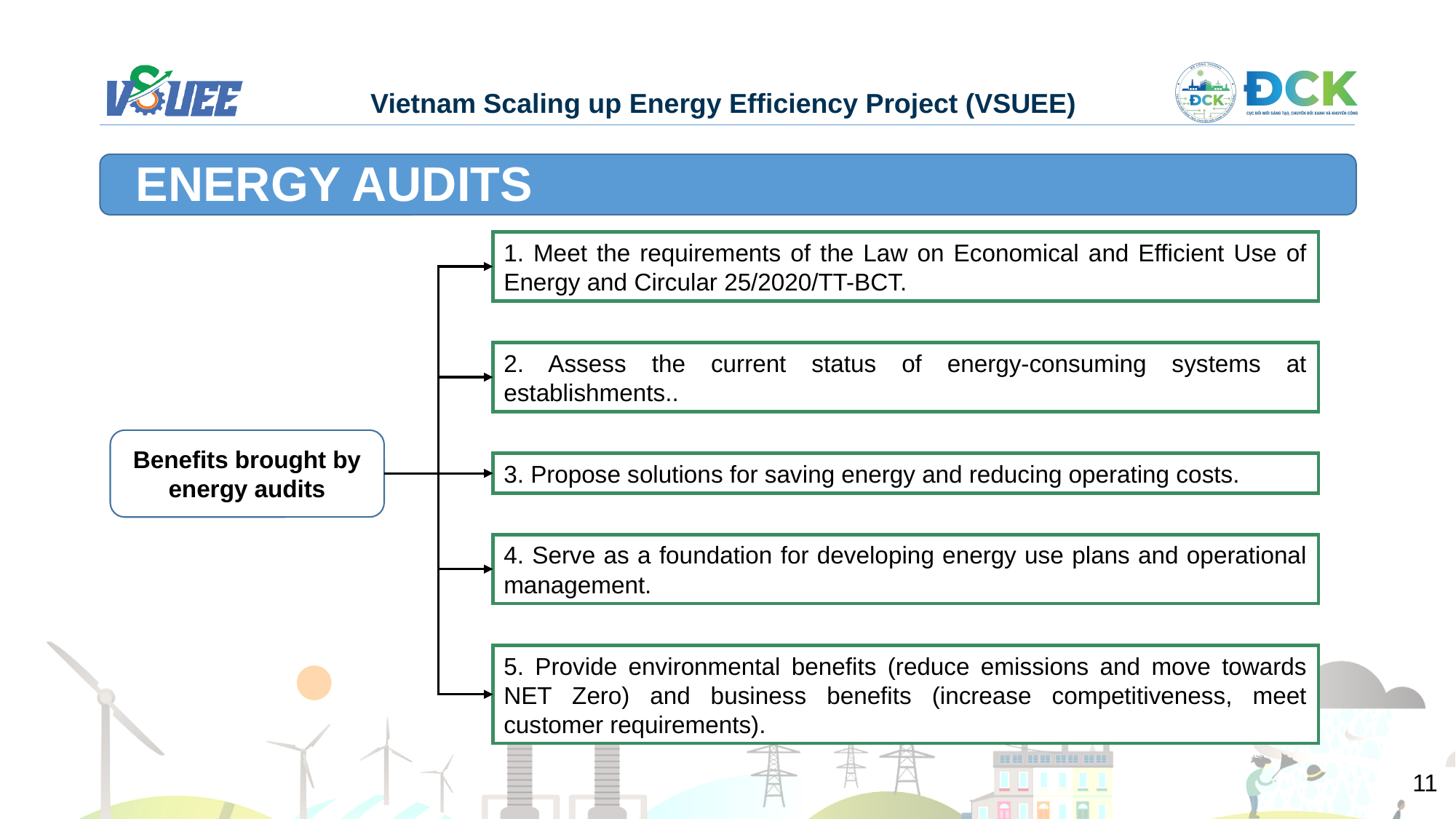

ENERGY AUDITS
1. Meet the requirements of the Law on Economical and Efficient Use of Energy and Circular 25/2020/TT-BCT.
2. Assess the current status of energy-consuming systems at establishments..
Benefits brought by energy audits
3. Propose solutions for saving energy and reducing operating costs.
4. Serve as a foundation for developing energy use plans and operational management.
5. Provide environmental benefits (reduce emissions and move towards NET Zero) and business benefits (increase competitiveness, meet customer requirements).
11